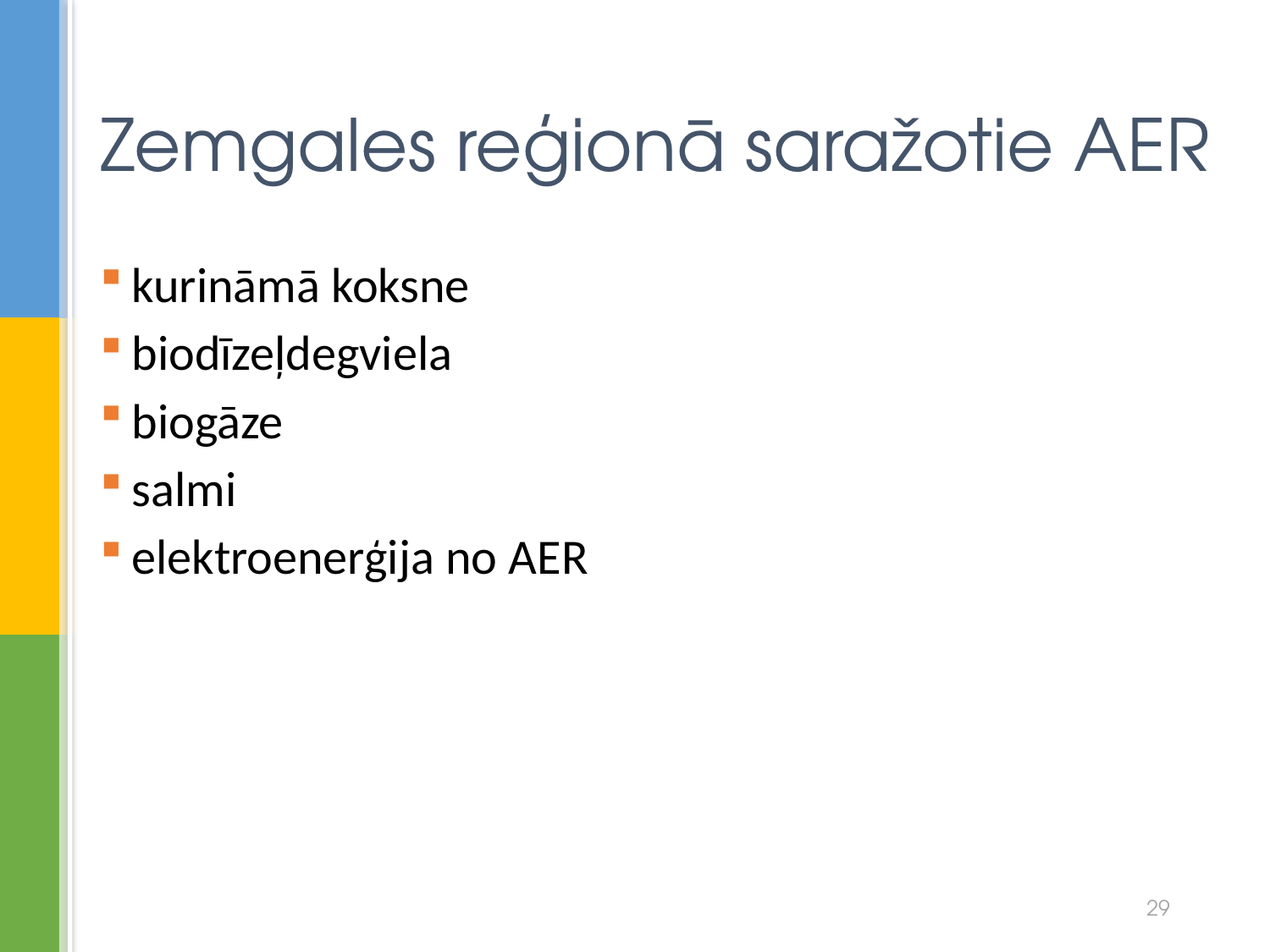

# Zemgales reģionā saražotie AER
kurināmā koksne
biodīzeļdegviela
biogāze
salmi
elektroenerģija no AER
29